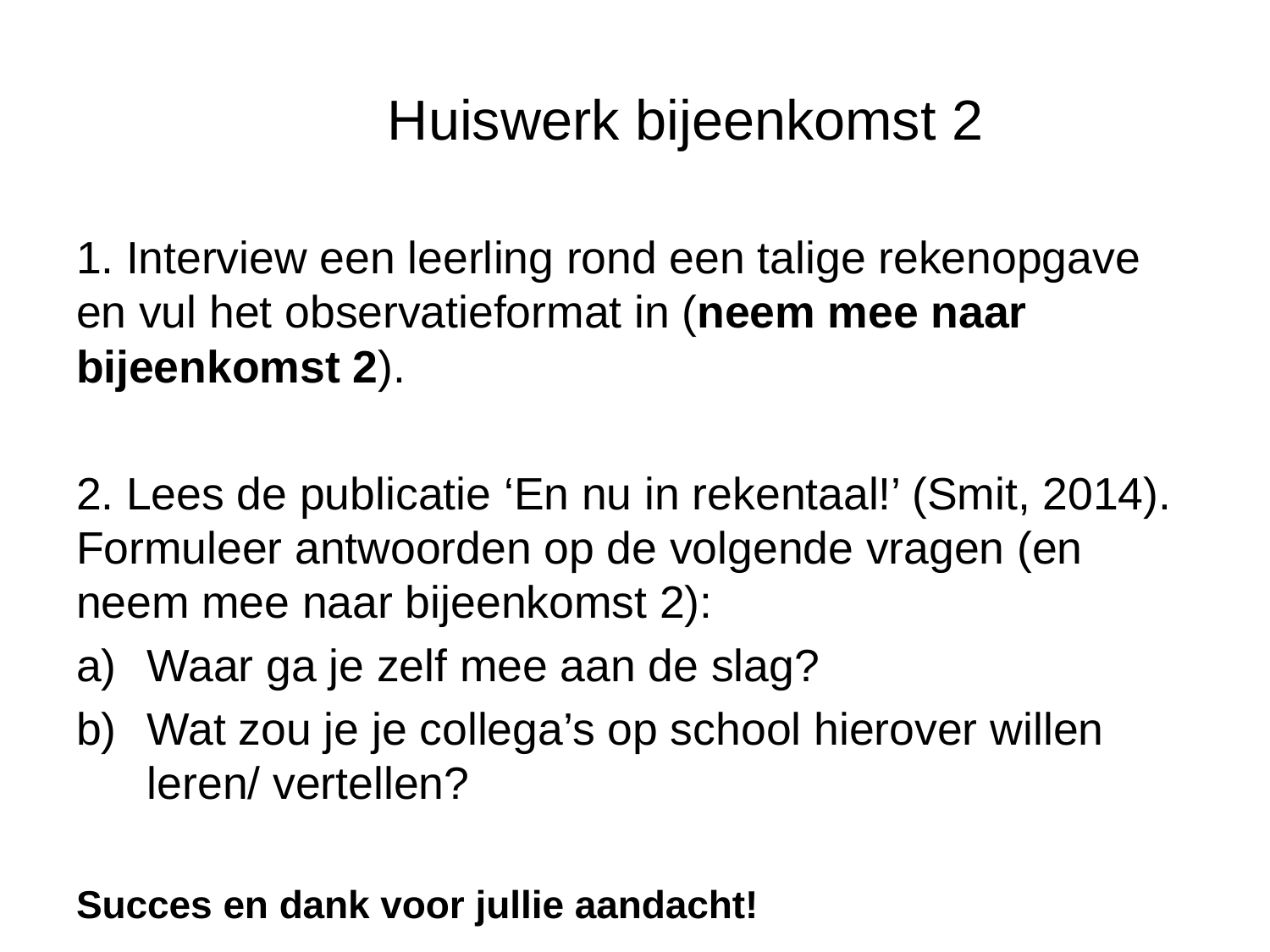

# Huiswerk bijeenkomst 2
1. Interview een leerling rond een talige rekenopgave en vul het observatieformat in (neem mee naar bijeenkomst 2).

2. Lees de publicatie ‘En nu in rekentaal!’ (Smit, 2014). Formuleer antwoorden op de volgende vragen (en neem mee naar bijeenkomst 2):
Waar ga je zelf mee aan de slag?
Wat zou je je collega’s op school hierover willen leren/ vertellen?

Succes en dank voor jullie aandacht!